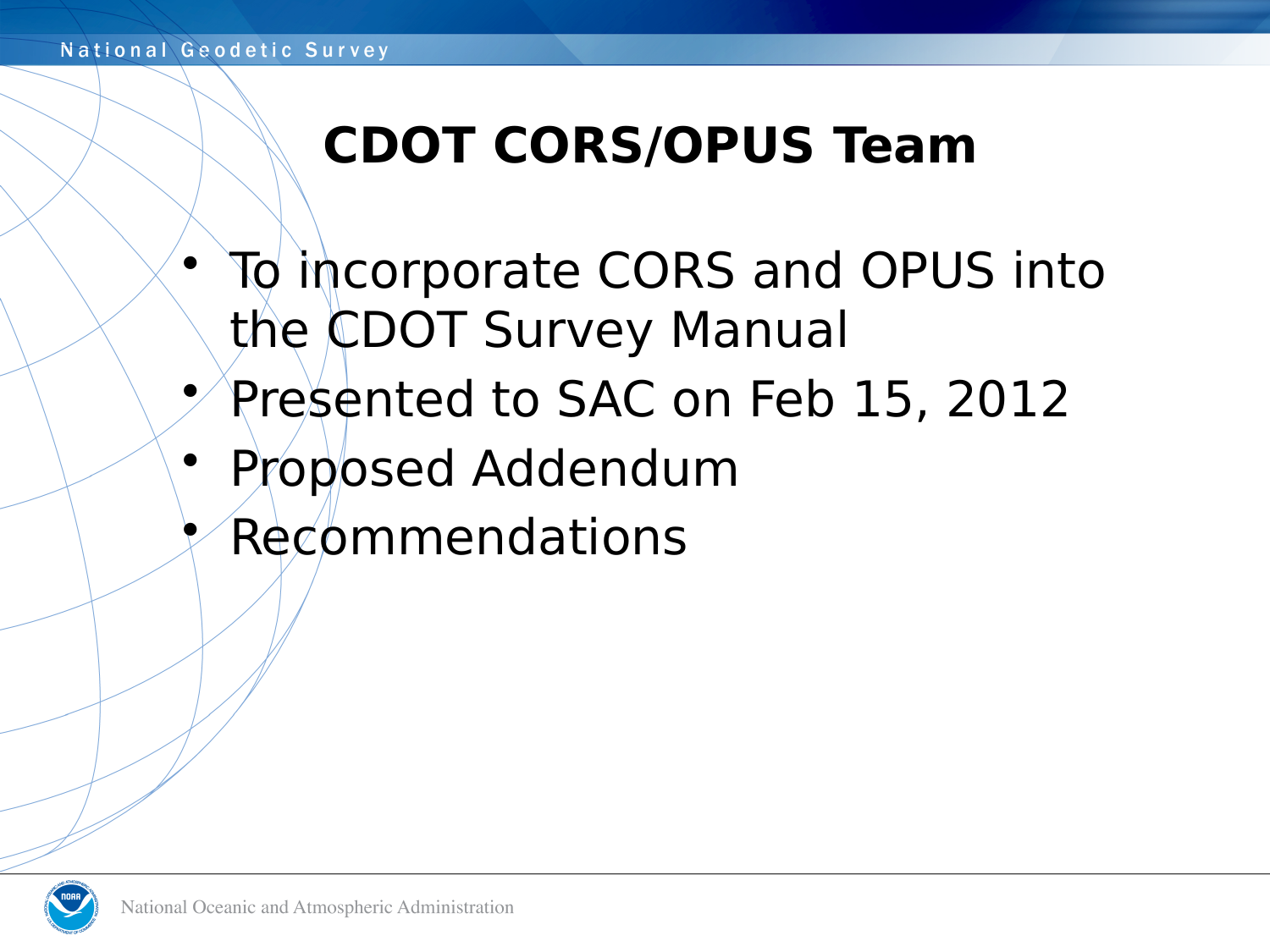

# CDOT CORS/OPUS Team
To incorporate CORS and OPUS into the CDOT Survey Manual
Presented to SAC on Feb 15, 2012
Proposed Addendum
Recommendations